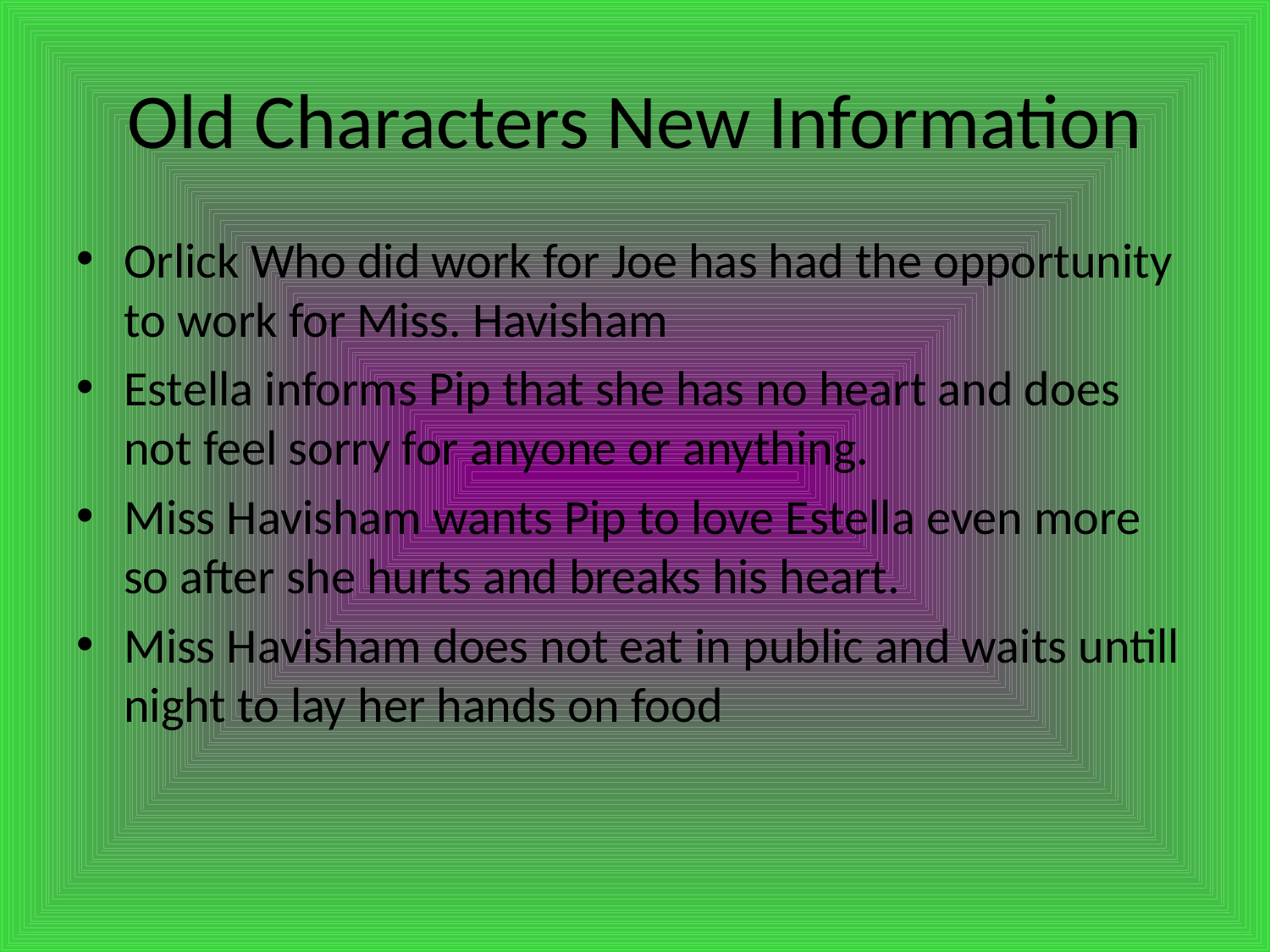

# Old Characters New Information

Orlick Who did work for Joe has had the opportunity to work for Miss. Havisham
Estella informs Pip that she has no heart and does not feel sorry for anyone or anything.
Miss Havisham wants Pip to love Estella even more so after she hurts and breaks his heart.
Miss Havisham does not eat in public and waits untill night to lay her hands on food